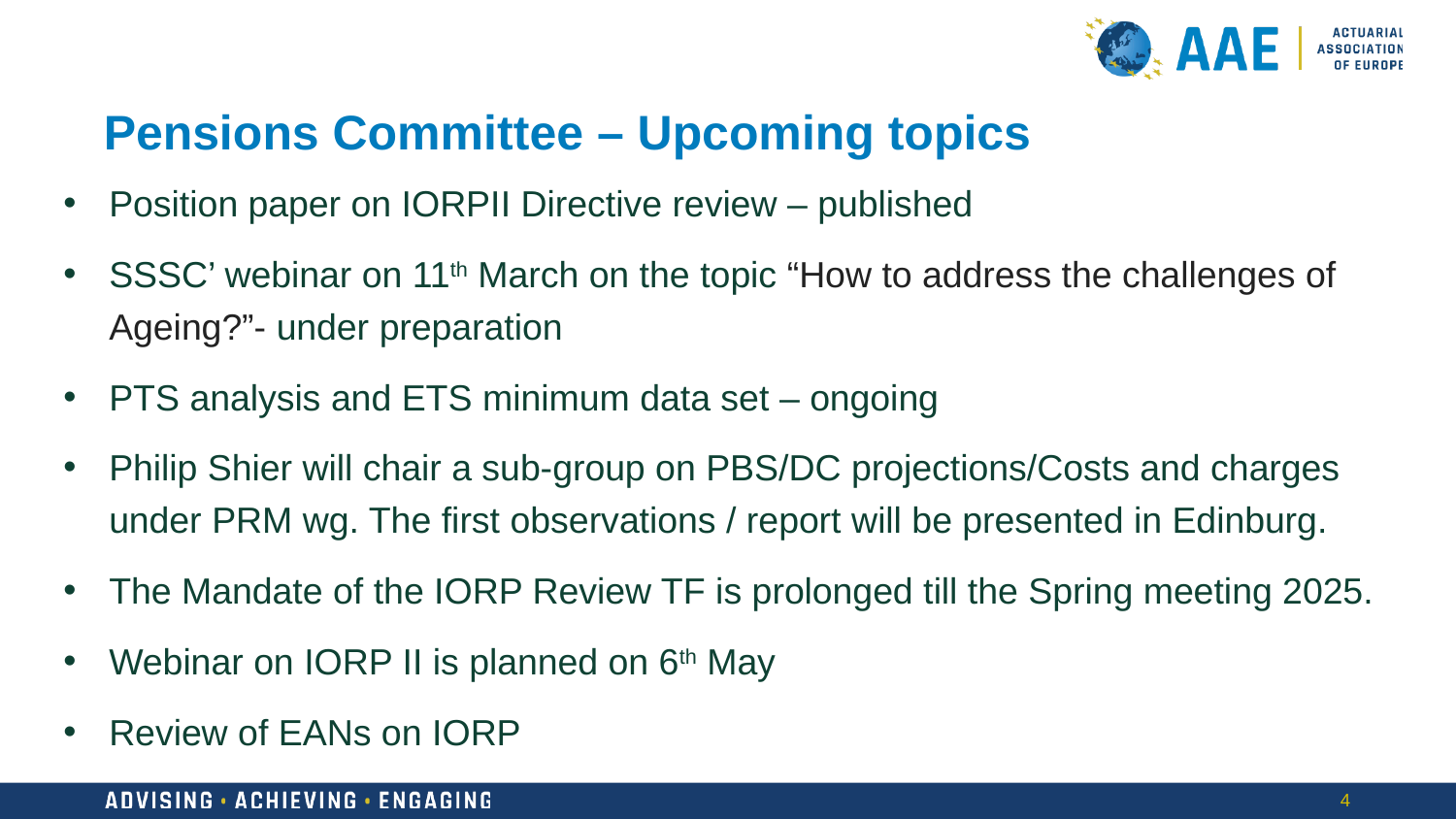

# Pensions Committee – Upcoming topics
Position paper on IORPII Directive review – published
SSSC’ webinar on 11th March on the topic “How to address the challenges of Ageing?”- under preparation
PTS analysis and ETS minimum data set – ongoing
Philip Shier will chair a sub-group on PBS/DC projections/Costs and charges under PRM wg. The first observations / report will be presented in Edinburg.
The Mandate of the IORP Review TF is prolonged till the Spring meeting 2025.
Webinar on IORP II is planned on 6th May
Review of EANs on IORP

4